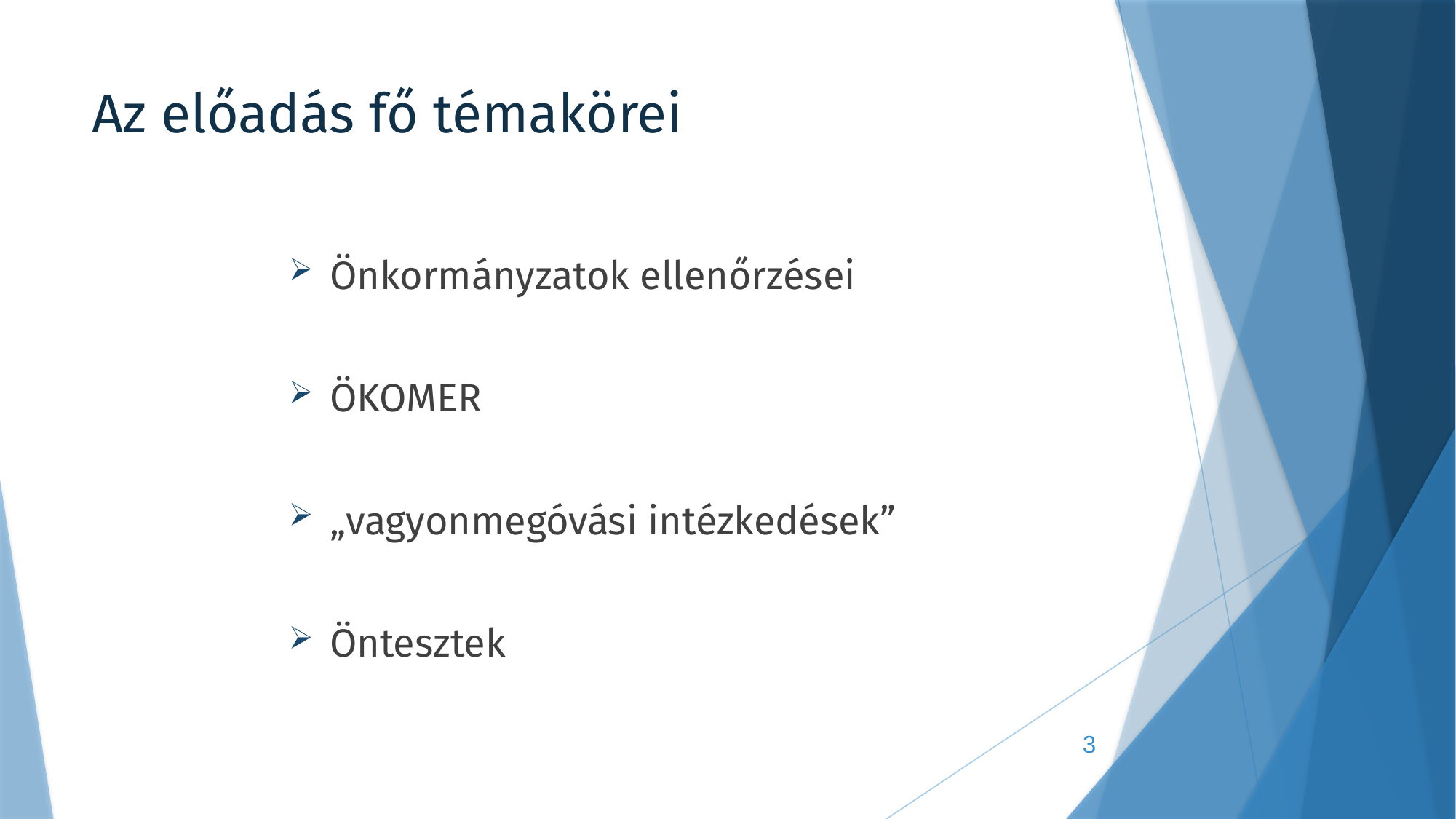

# Az előadás fő témakörei
Önkormányzatok ellenőrzései

ÖKOMER

„vagyonmegóvási intézkedések”

Öntesztek

3